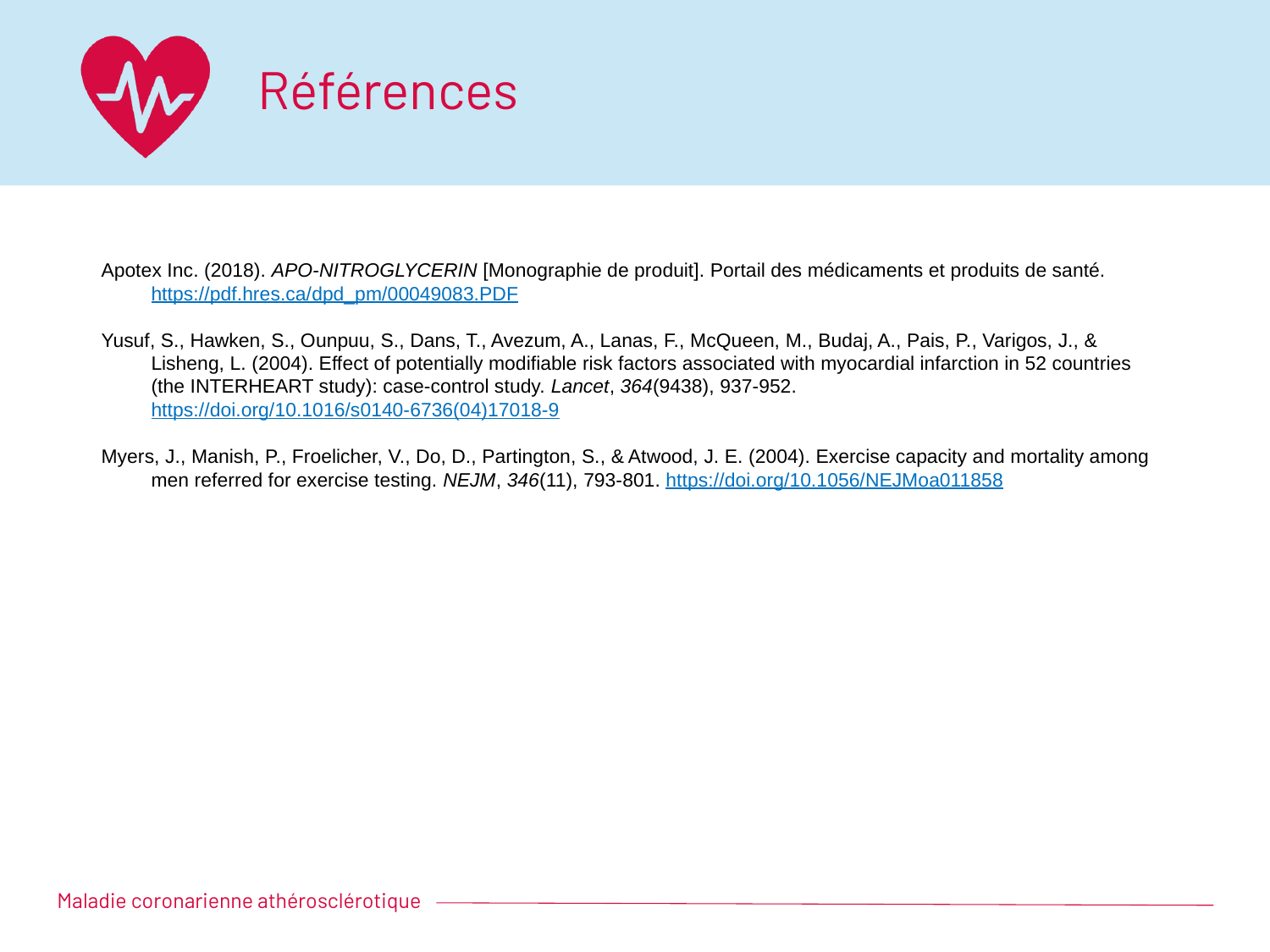

# Références
Apotex Inc. (2018). APO-NITROGLYCERIN [Monographie de produit]. Portail des médicaments et produits de santé. https://pdf.hres.ca/dpd_pm/00049083.PDF

Yusuf, S., Hawken, S., Ounpuu, S., Dans, T., Avezum, A., Lanas, F., McQueen, M., Budaj, A., Pais, P., Varigos, J., & Lisheng, L. (2004). Effect of potentially modifiable risk factors associated with myocardial infarction in 52 countries (the INTERHEART study): case-control study. Lancet, 364(9438), 937-952. https://doi.org/10.1016/s0140-6736(04)17018-9

Myers, J., Manish, P., Froelicher, V., Do, D., Partington, S., & Atwood, J. E. (2004). Exercise capacity and mortality among men referred for exercise testing. NEJM, 346(11), 793-801. https://doi.org/10.1056/NEJMoa011858